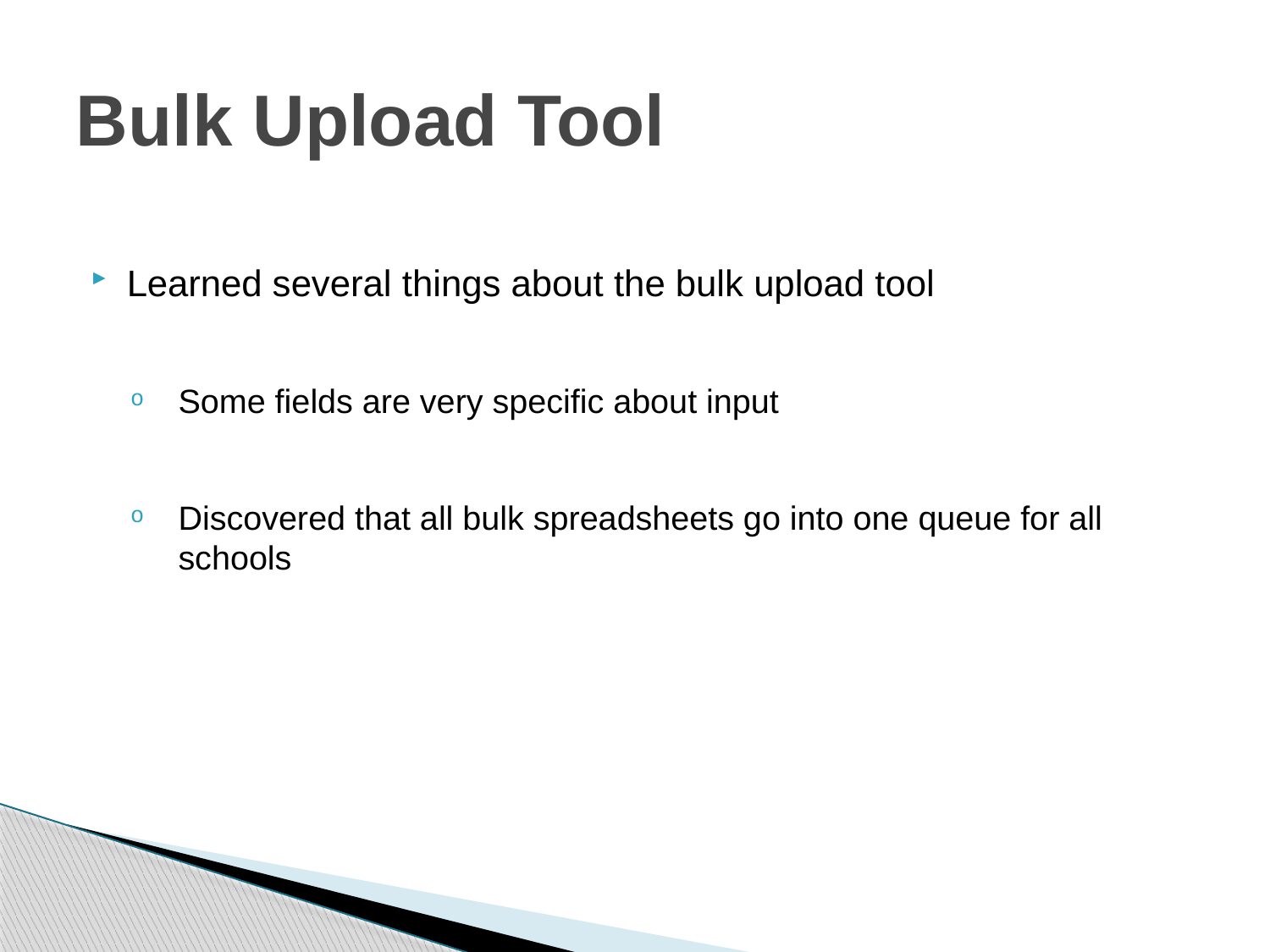

# Bulk Upload Tool

Learned several things about the bulk upload tool

Some fields are very specific about input

Discovered that all bulk spreadsheets go into one queue for all schools